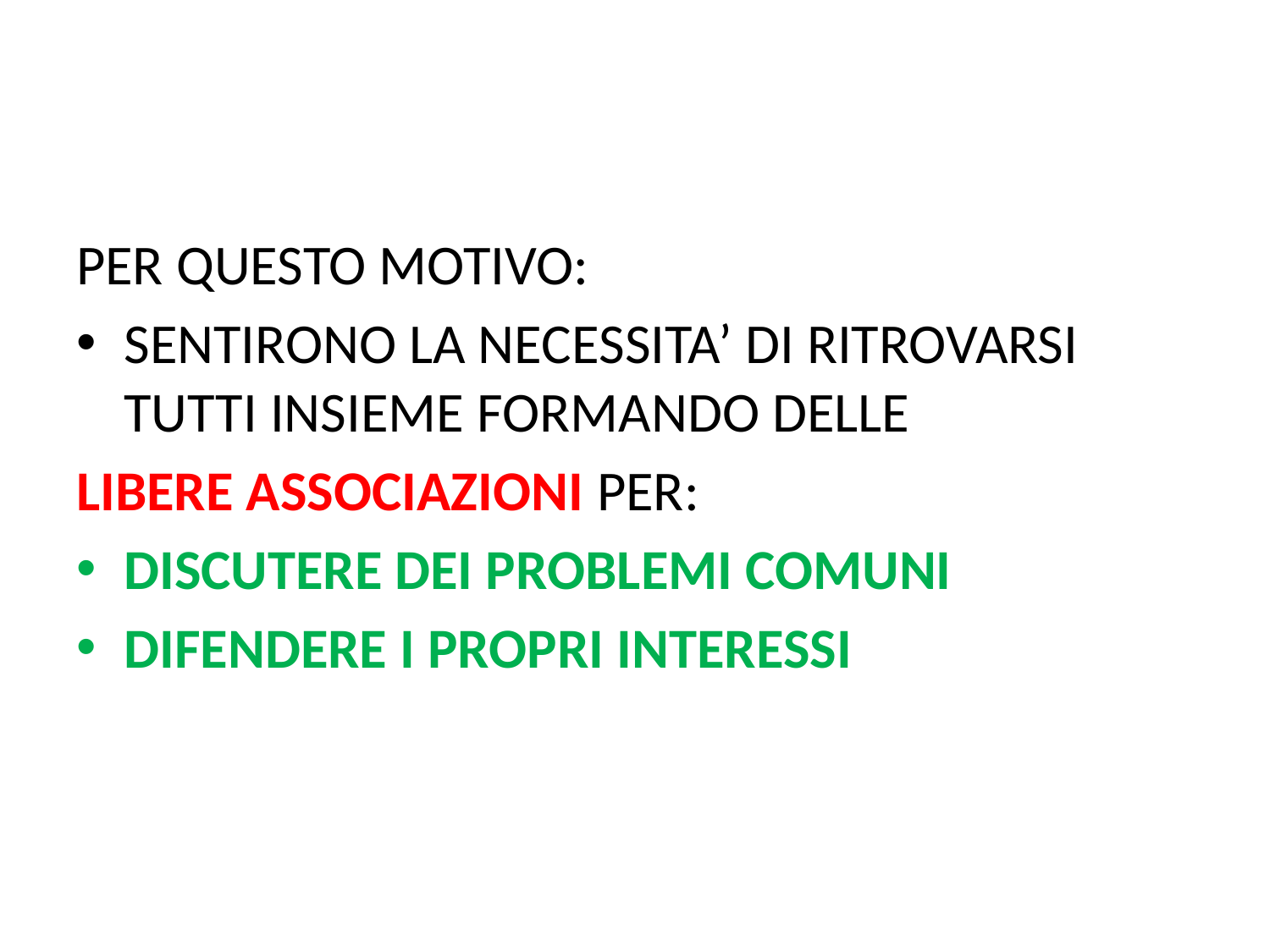

PER QUESTO MOTIVO:
SENTIRONO LA NECESSITA’ DI RITROVARSI TUTTI INSIEME FORMANDO DELLE
LIBERE ASSOCIAZIONI PER:
DISCUTERE DEI PROBLEMI COMUNI
DIFENDERE I PROPRI INTERESSI